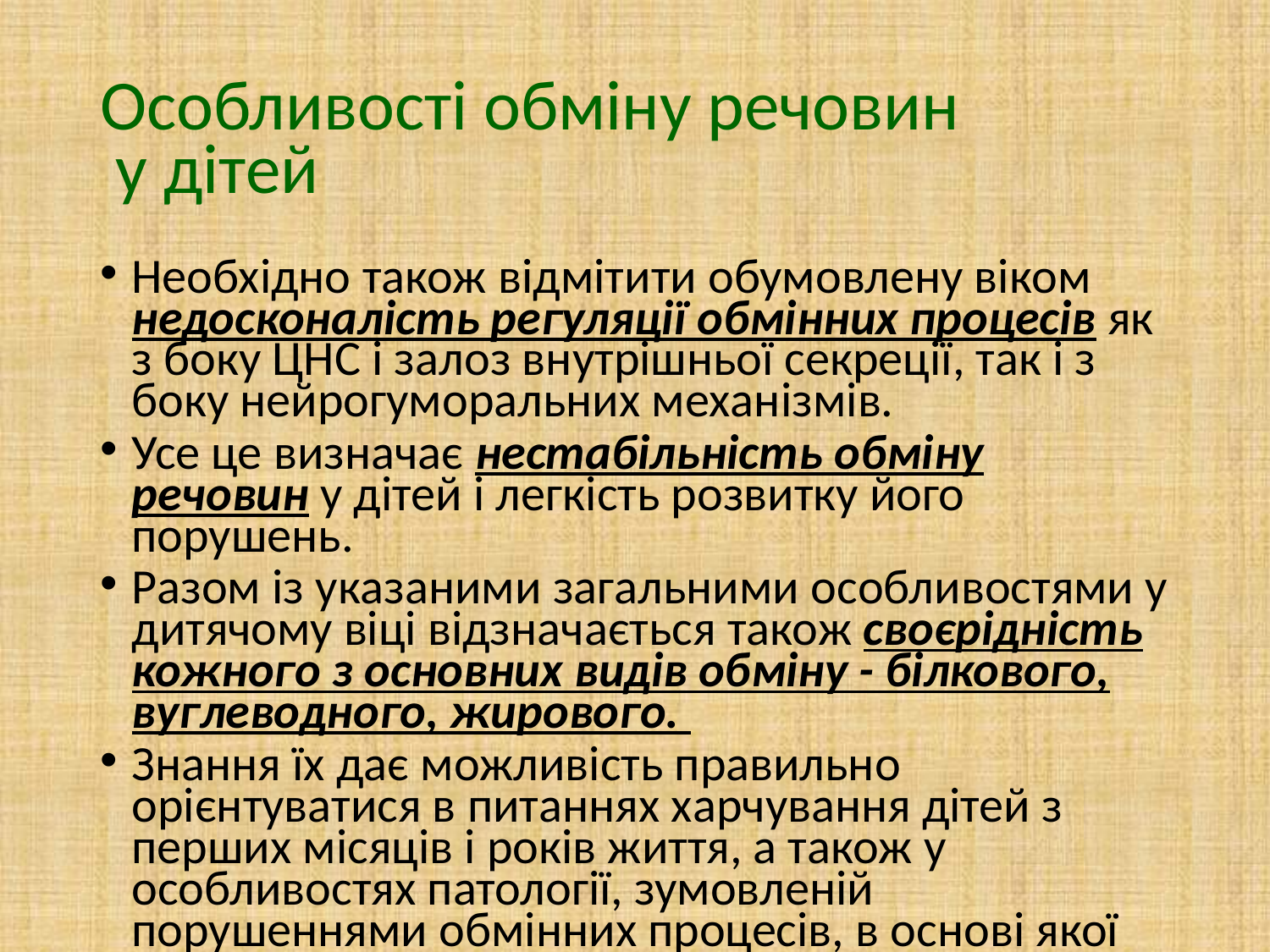

Особливості обміну речовин
 у дітей
Необхідно також відмітити обумовлену віком недосконалість регуляції обмінних процесів як з боку ЦНС і залоз внутрішньої секреції, так і з боку нейрогуморальних механізмів.
Усе це визначає нестабільність обміну речовин у дітей і легкість розвитку його порушень.
Разом із указаними загальними особливостями у дитячому віці відзначається також своєрідність кожного з основних видів обміну - білкового, вуглеводного, жирового.
Знання їх дає можливість правильно орієнтуватися в питаннях харчування дітей з перших місяців і років життя, а також у особливостях патології, зумовленій порушеннями обмінних процесів, в основі якої нерідко лежать генетично детерміновані хвороби.